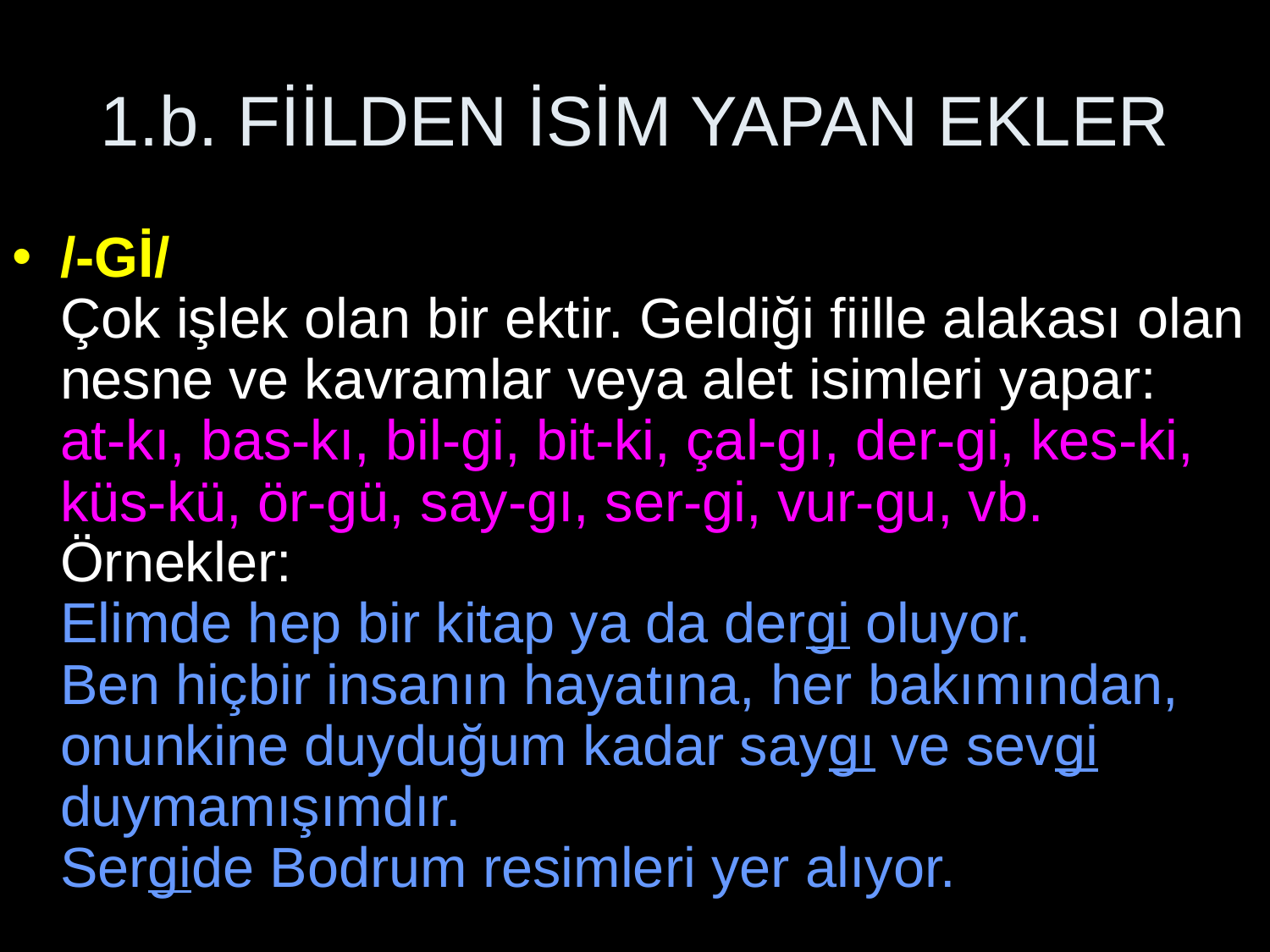

# 1.b. FİİLDEN İSİM YAPAN EKLER
/-Gİ/
Çok işlek olan bir ektir. Geldiği fiille alakası olan nesne ve kavramlar veya alet isimleri yapar:
at-kı, bas-kı, bil-gi, bit-ki, çal-gı, der-gi, kes-ki, küs-kü, ör-gü, say-gı, ser-gi, vur-gu, vb.
Örnekler:
Elimde hep bir kitap ya da dergi oluyor.
Ben hiçbir insanın hayatına, her bakımından, onunkine duyduğum kadar saygı ve sevgi duymamışımdır.
Sergide Bodrum resimleri yer alıyor.